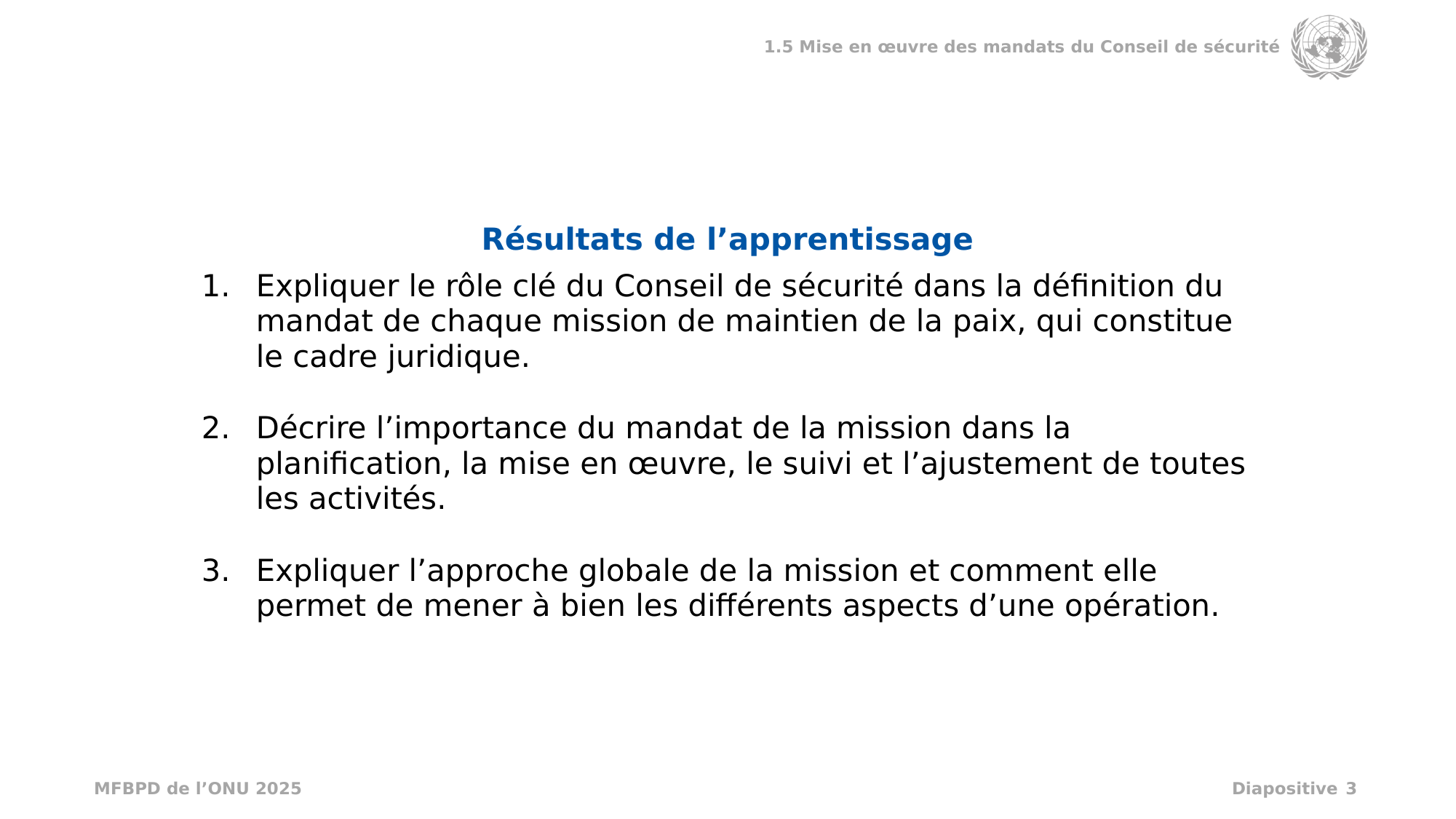

| Résultats de l’apprentissage |
| --- |
| Expliquer le rôle clé du Conseil de sécurité dans la définition du mandat de chaque mission de maintien de la paix, qui constitue le cadre juridique. Décrire l’importance du mandat de la mission dans la planification, la mise en œuvre, le suivi et l’ajustement de toutes les activités.  Expliquer l’approche globale de la mission et comment elle permet de mener à bien les différents aspects d’une opération. |